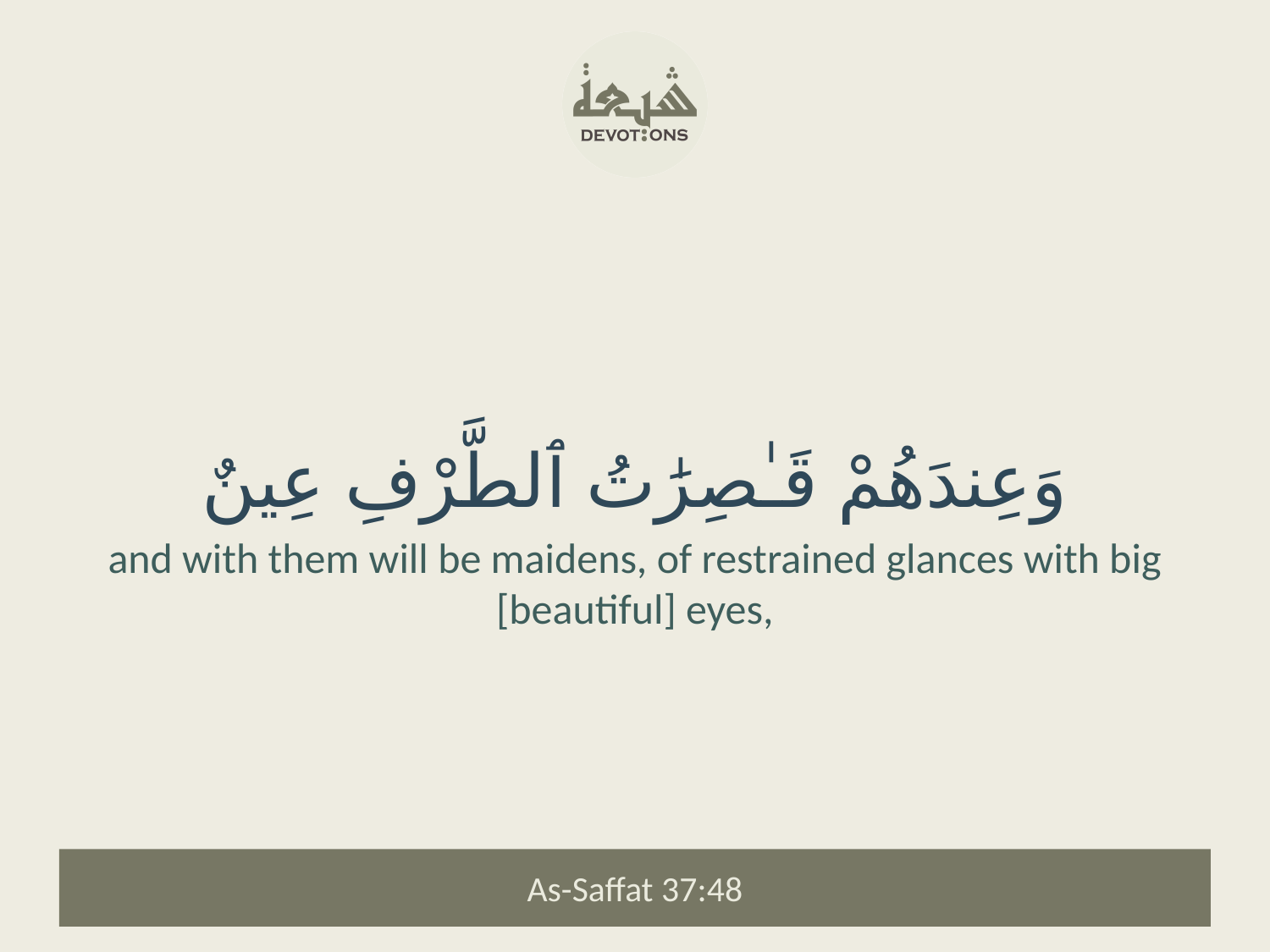

وَعِندَهُمْ قَـٰصِرَٰتُ ٱلطَّرْفِ عِينٌ
and with them will be maidens, of restrained glances with big [beautiful] eyes,
As-Saffat 37:48